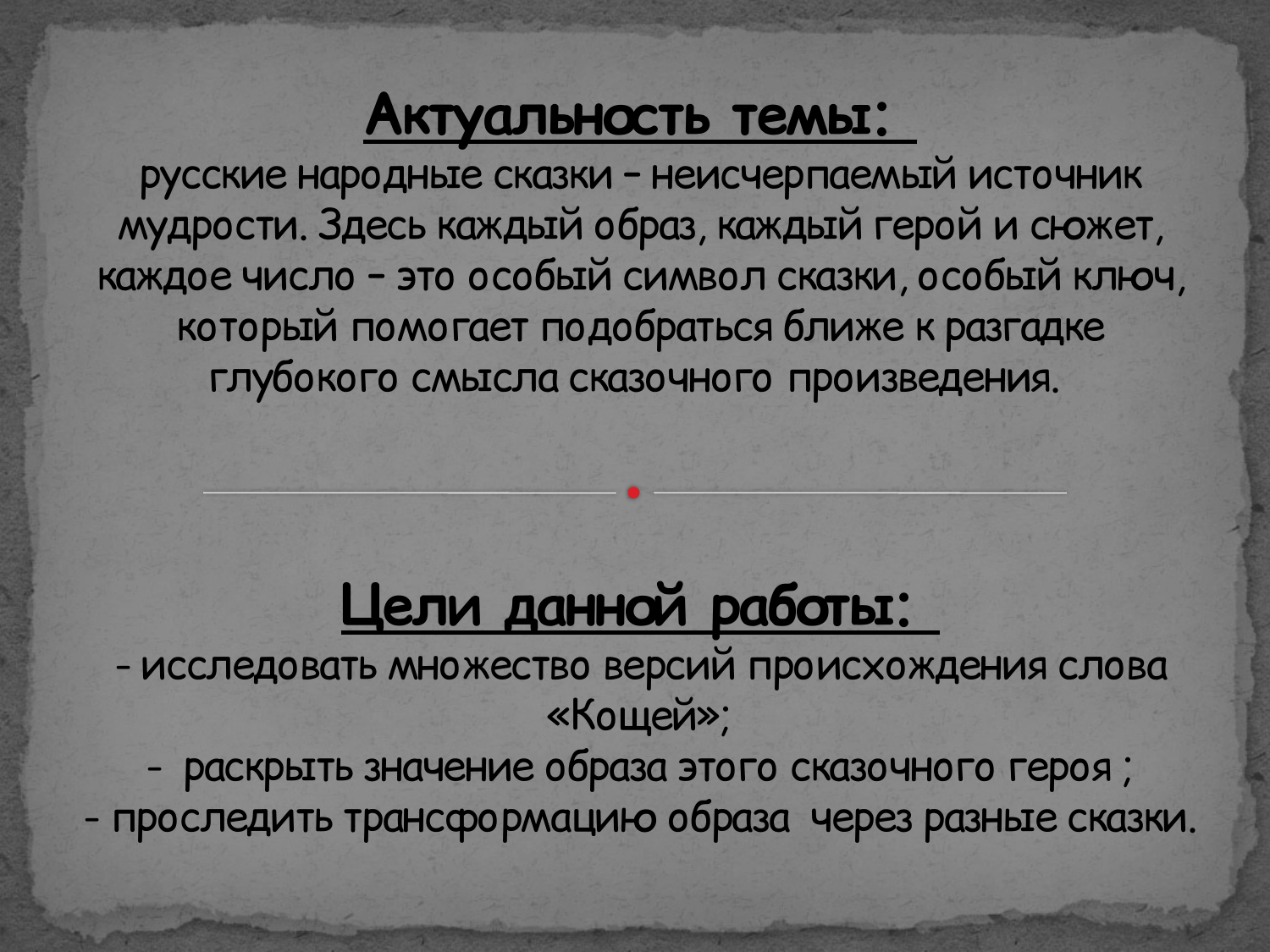

# Актуальность темы: русские народные сказки – неисчерпаемый источник мудрости. Здесь каждый образ, каждый герой и сюжет, каждое число – это особый символ сказки, особый ключ, который помогает подобраться ближе к разгадке глубокого смысла сказочного произведения. Цели данной работы: - исследовать множество версий происхождения слова «Кощей»; -  раскрыть значение образа этого сказочного героя ; - проследить трансформацию образа  через разные сказки.